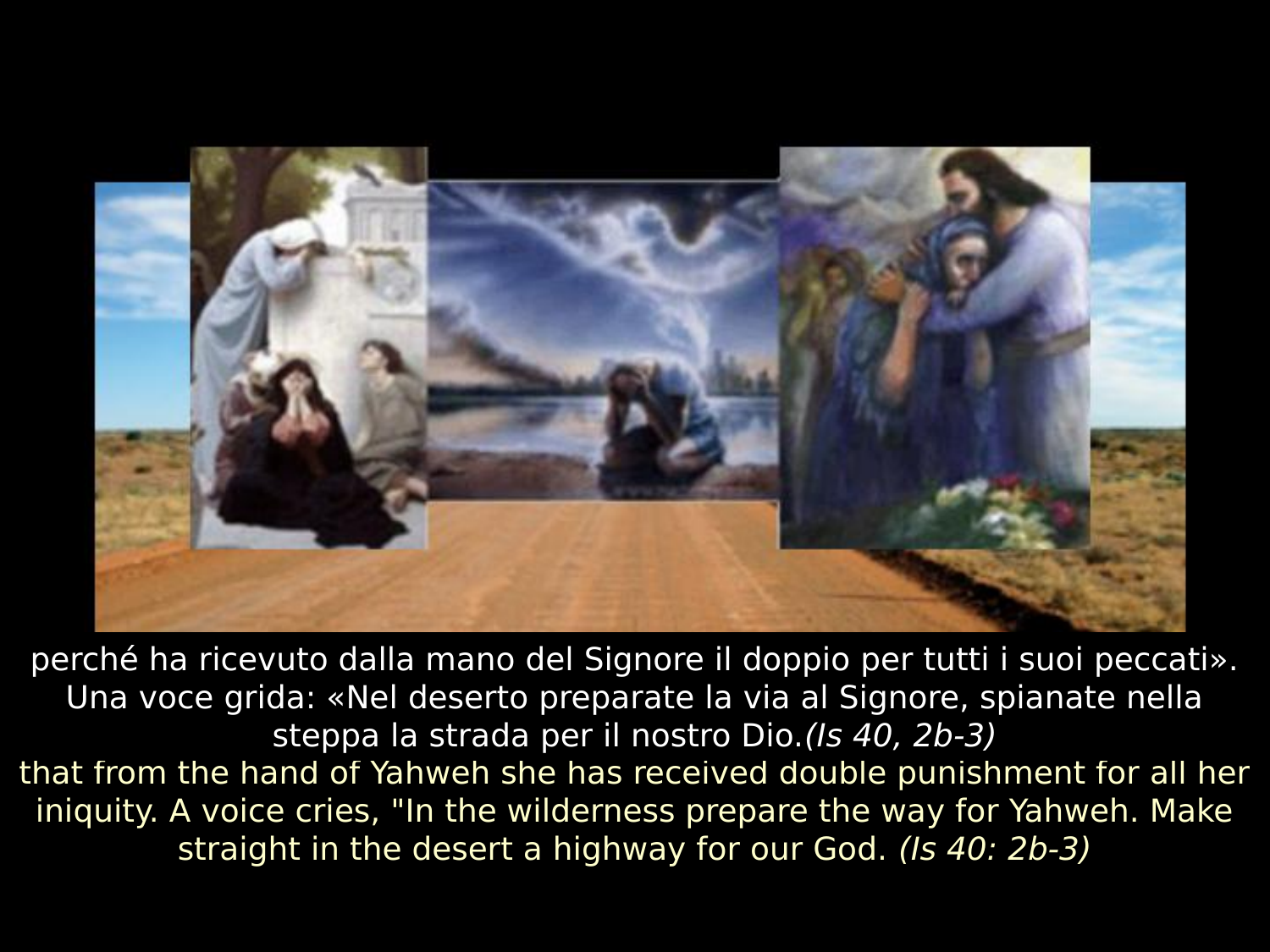

#
perché ha ricevuto dalla mano del Signore il doppio per tutti i suoi peccati». Una voce grida: «Nel deserto preparate la via al Signore, spianate nella steppa la strada per il nostro Dio.(Is 40, 2b-3)
that from the hand of Yahweh she has received double punishment for all her iniquity. A voice cries, "In the wilderness prepare the way for Yahweh. Make straight in the desert a highway for our God. (Is 40: 2b-3)